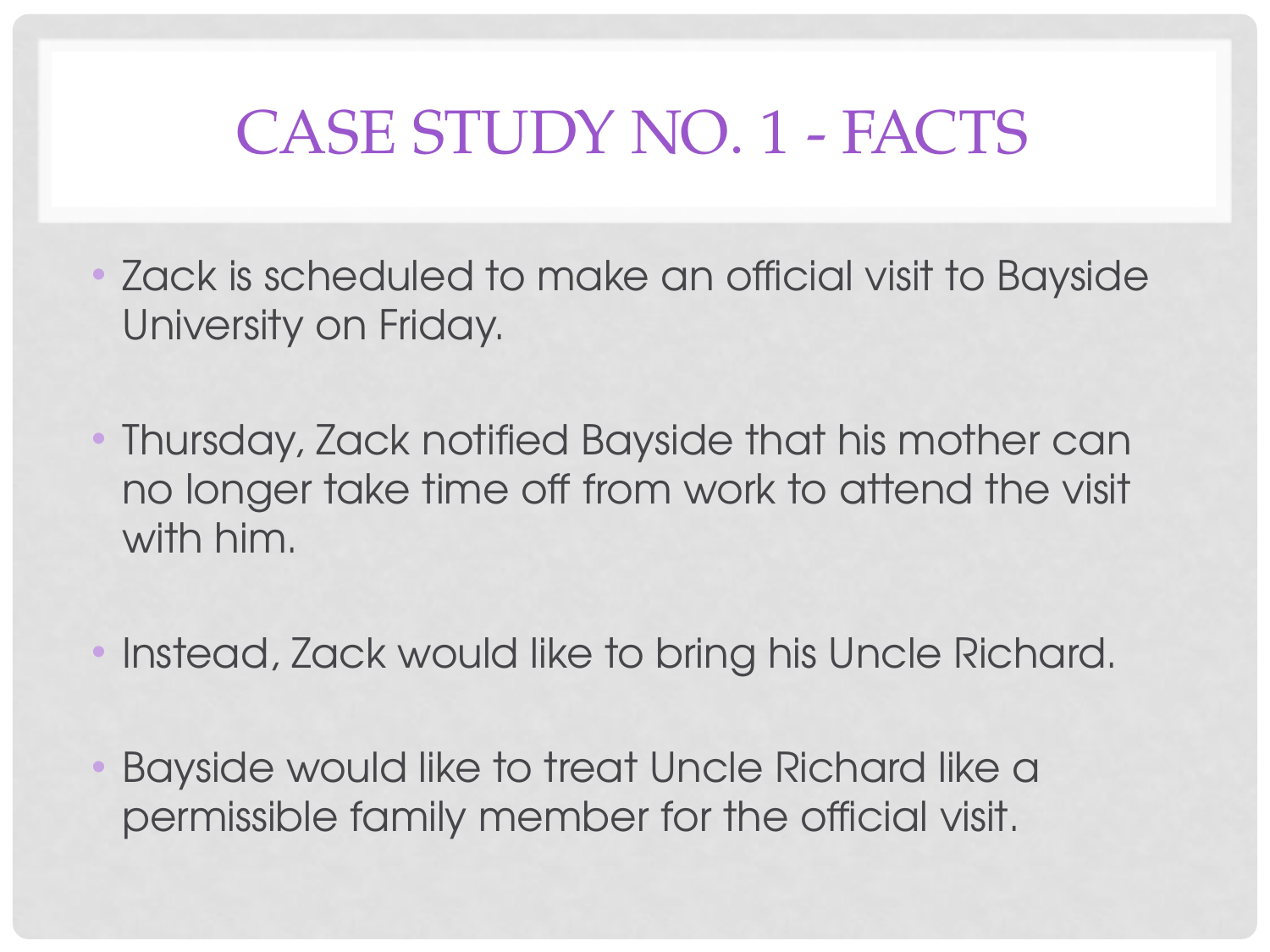

# Case study no. 1 - facts
Zack is scheduled to make an official visit to Bayside University on Friday.

Thursday, Zack notified Bayside that his mother can no longer take time off from work to attend the visit with him.

Instead, Zack would like to bring his Uncle Richard.

Bayside would like to treat Uncle Richard like a permissible family member for the official visit.